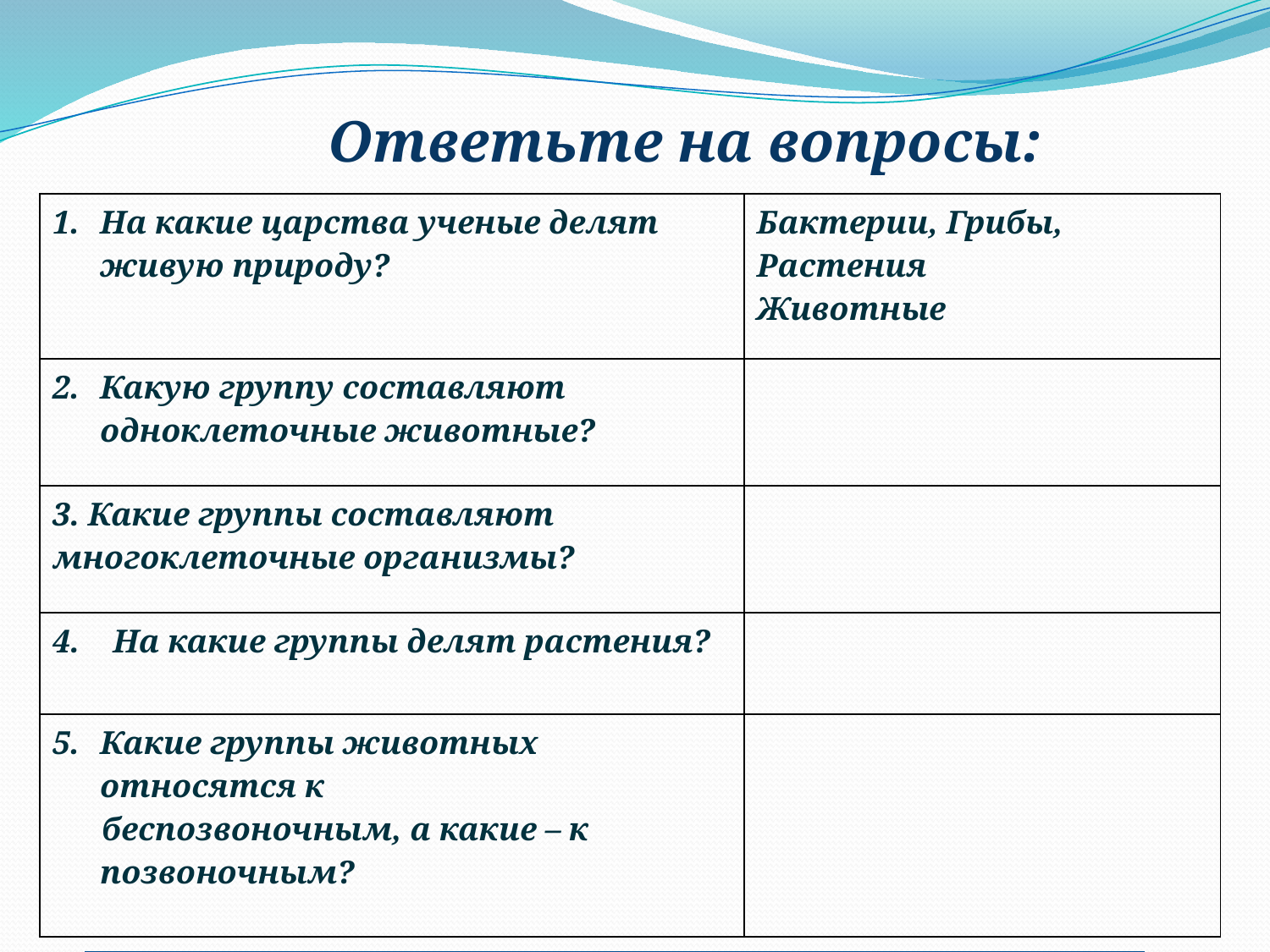

Ответьте на вопросы:
| На какие царства ученые делят живую природу? | Бактерии, Грибы, Растения Животные |
| --- | --- |
| Какую группу составляют одноклеточные животные? |  |
| 3. Какие группы составляют многоклеточные организмы? |  |
| 4. На какие группы делят растения? |  |
| Какие группы животных относятся к беспозвоночным, а какие – к позвоночным? |  |